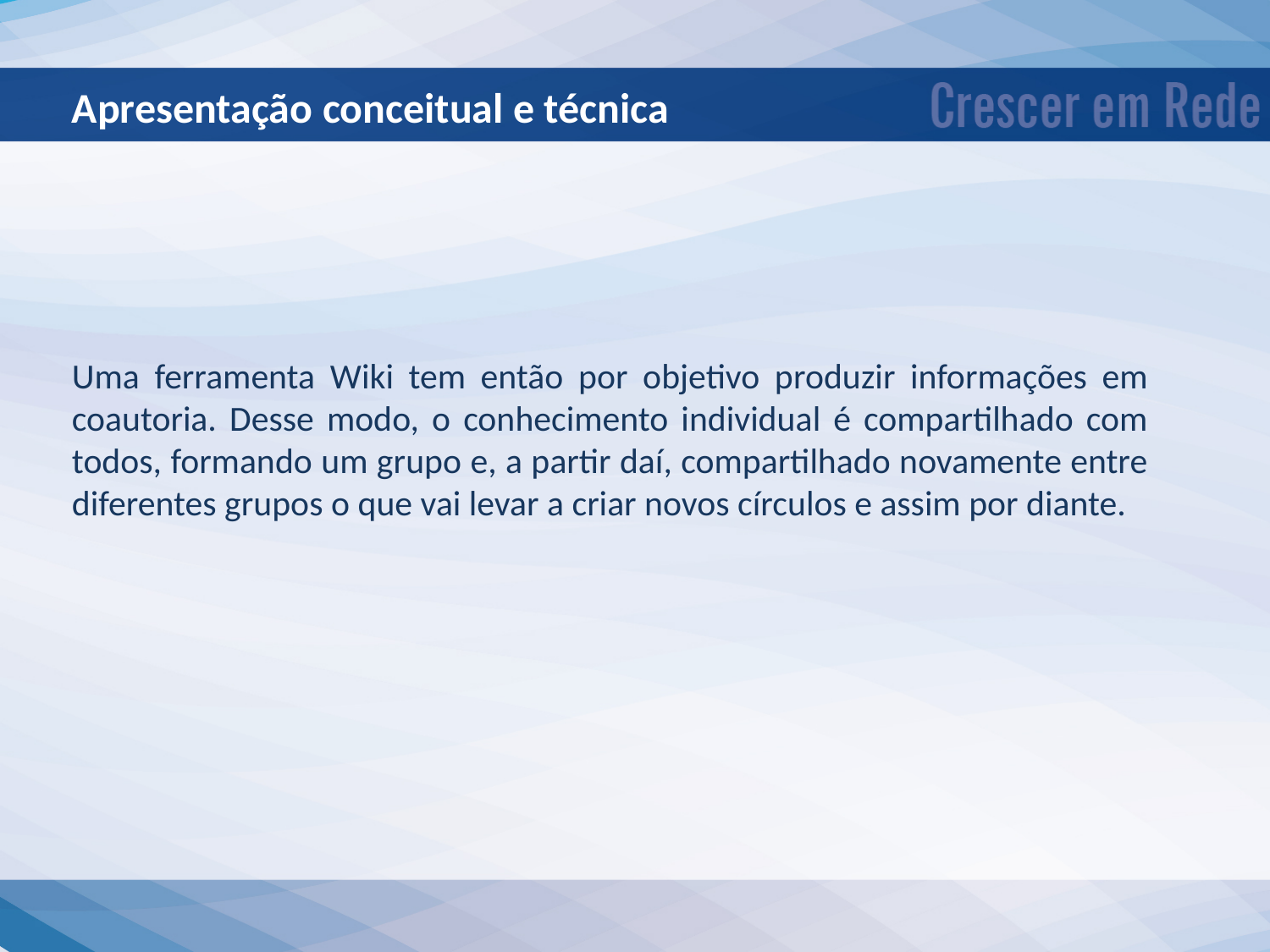

Apresentação conceitual e técnica
Uma ferramenta Wiki tem então por objetivo produzir informações em coautoria. Desse modo, o conhecimento individual é compartilhado com todos, formando um grupo e, a partir daí, compartilhado novamente entre diferentes grupos o que vai levar a criar novos círculos e assim por diante.